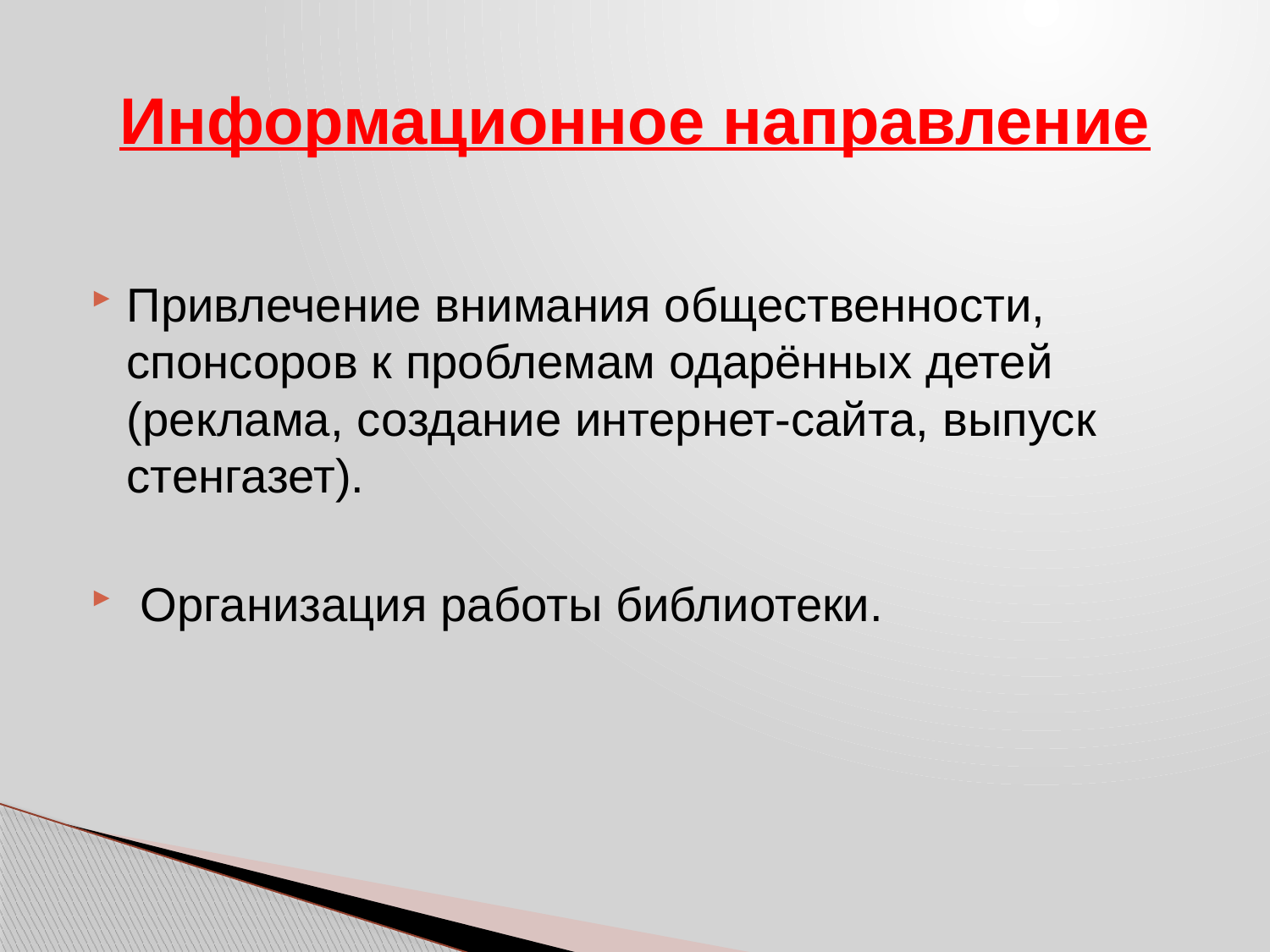

# Информационное направление
Привлечение внимания общественности, спонсоров к проблемам одарённых детей (реклама, создание интернет-сайта, выпуск стенгазет).

 Организация работы библиотеки.